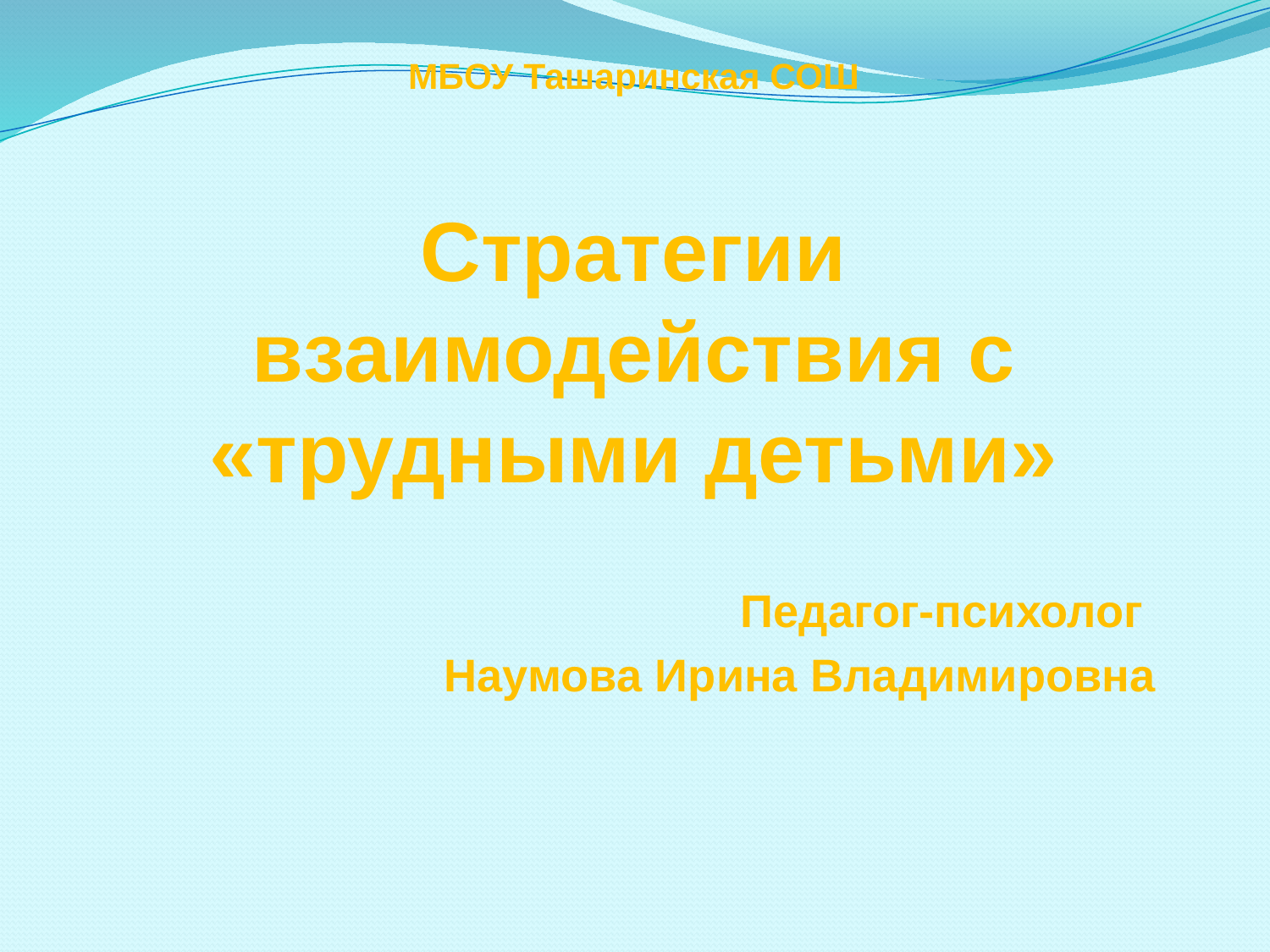

# МБОУ Ташаринская СОШ Стратегии взаимодействия с «трудными детьми»
Педагог-психолог
Наумова Ирина Владимировна